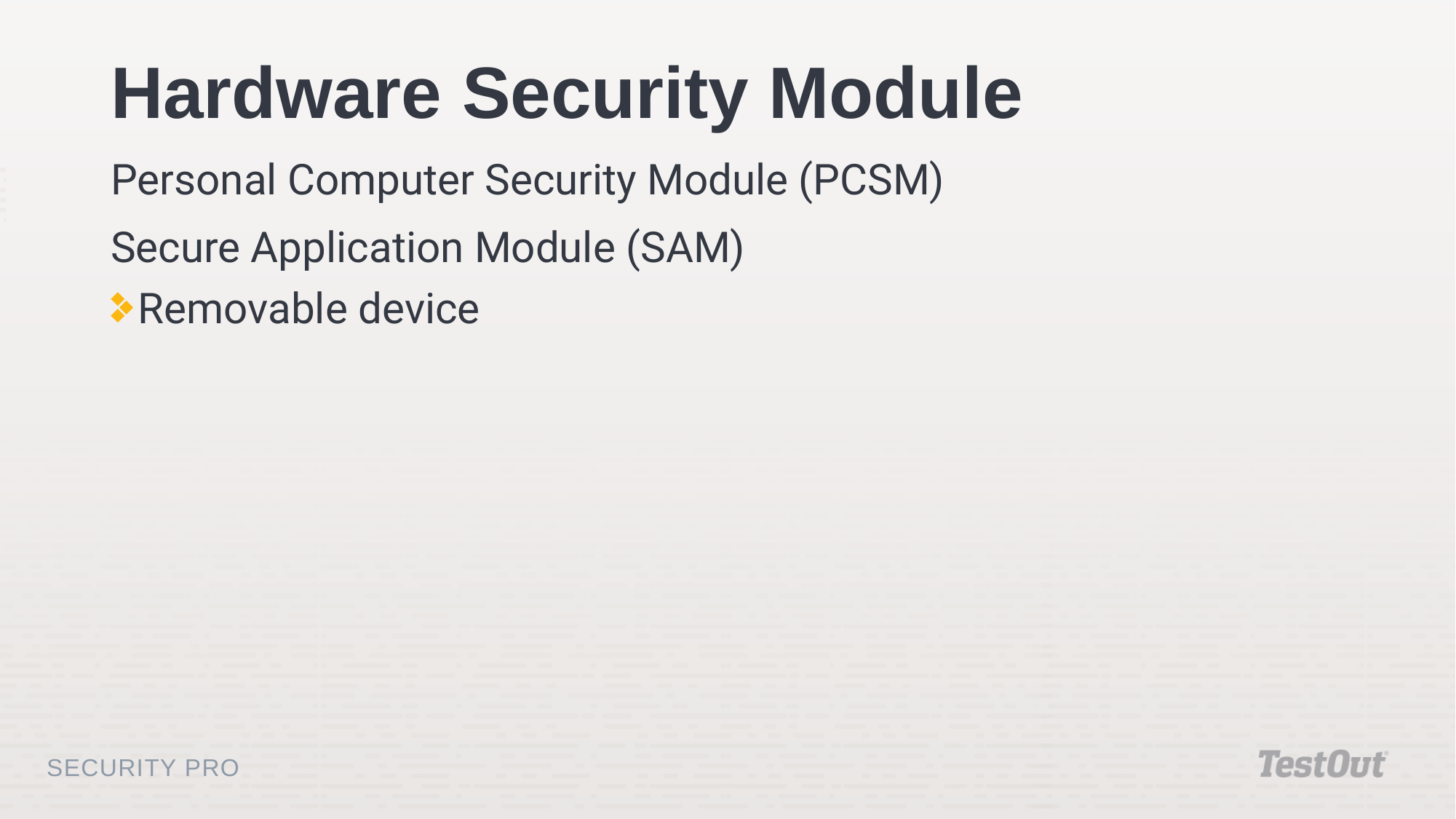

# Hardware Security Module
Personal Computer Security Module (PCSM)
Secure Application Module (SAM)
Removable device
Security Pro